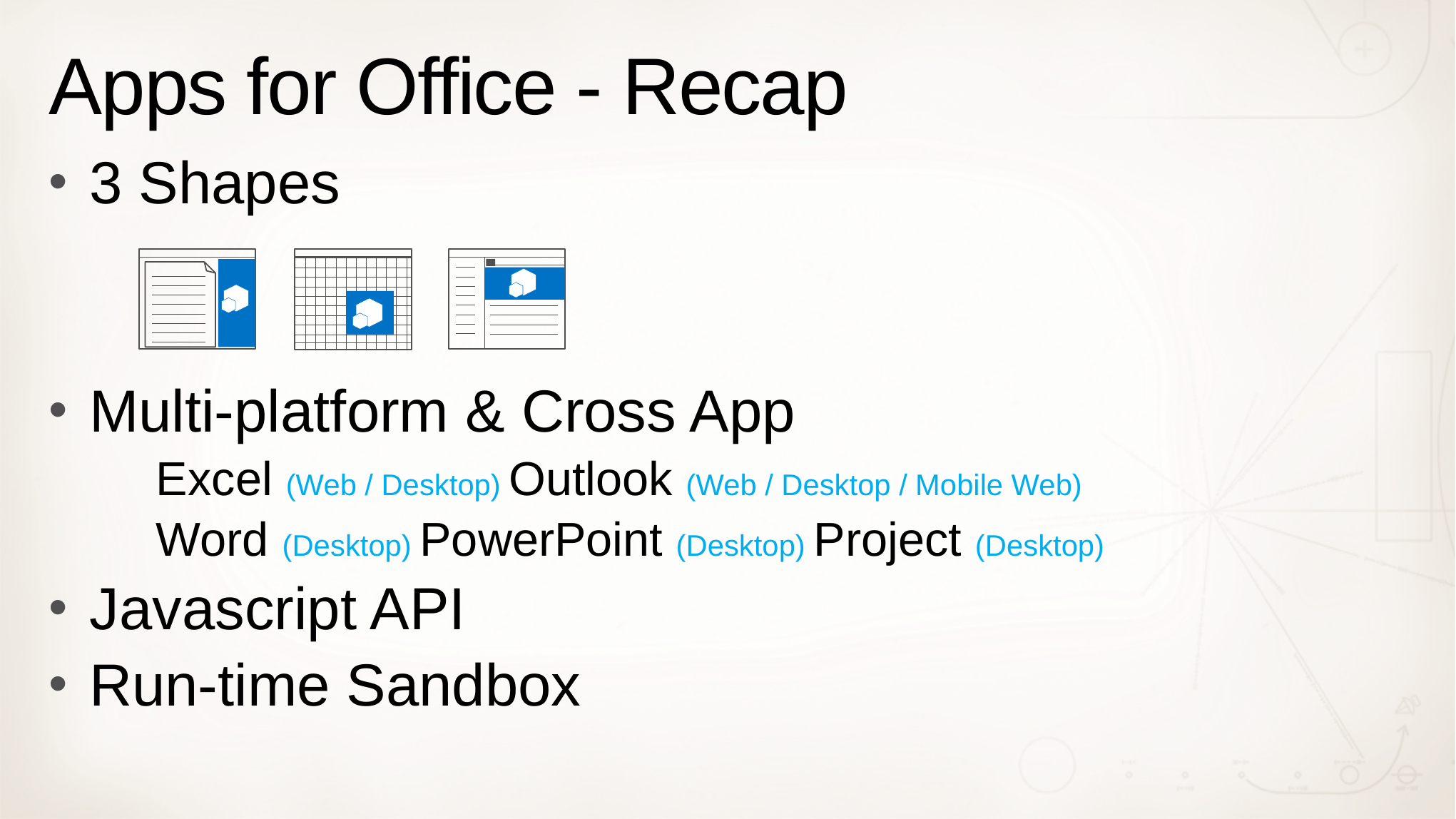

# Apps for Office - Recap
3 Shapes

Multi-platform & Cross App
	Excel (Web / Desktop) Outlook (Web / Desktop / Mobile Web)
	Word (Desktop) PowerPoint (Desktop) Project (Desktop)
Javascript API
Run-time Sandbox